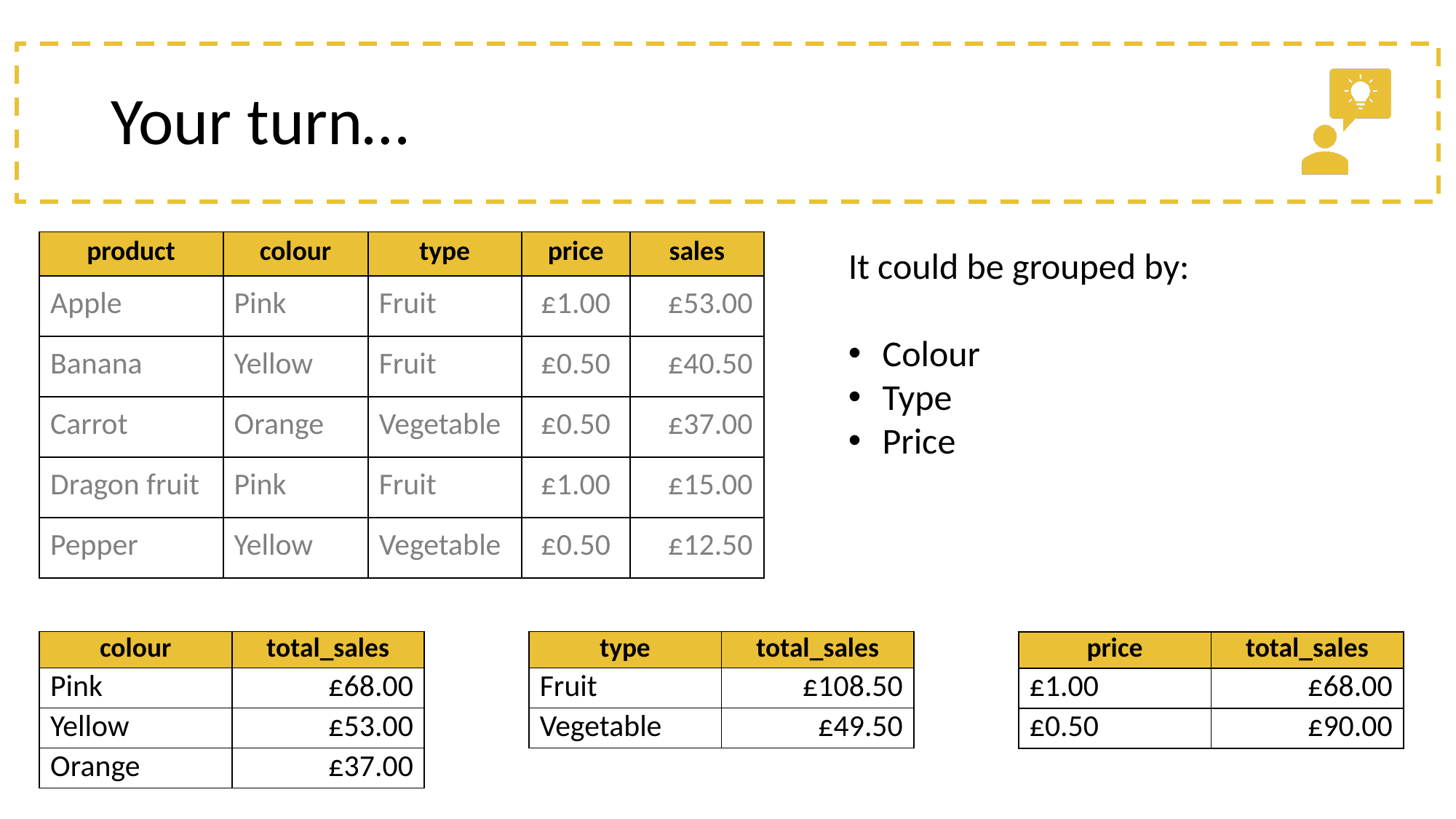

# Your turn…
| product | colour | type | price | sales |
| --- | --- | --- | --- | --- |
| Apple | Pink | Fruit | £1.00 | £53.00 |
| Banana | Yellow | Fruit | £0.50 | £40.50 |
| Carrot | Orange | Vegetable | £0.50 | £37.00 |
| Dragon fruit | Pink | Fruit | £1.00 | £15.00 |
| Pepper | Yellow | Vegetable | £0.50 | £12.50 |
It could be grouped by:

Colour
Type
Price

| colour | total\_sales |
| --- | --- |
| Pink | £68.00 |
| Yellow | £53.00 |
| Orange | £37.00 |
| type | total\_sales |
| --- | --- |
| Fruit | £108.50 |
| Vegetable | £49.50 |
| price | total\_sales |
| --- | --- |
| £1.00 | £68.00 |
| £0.50 | £90.00 |